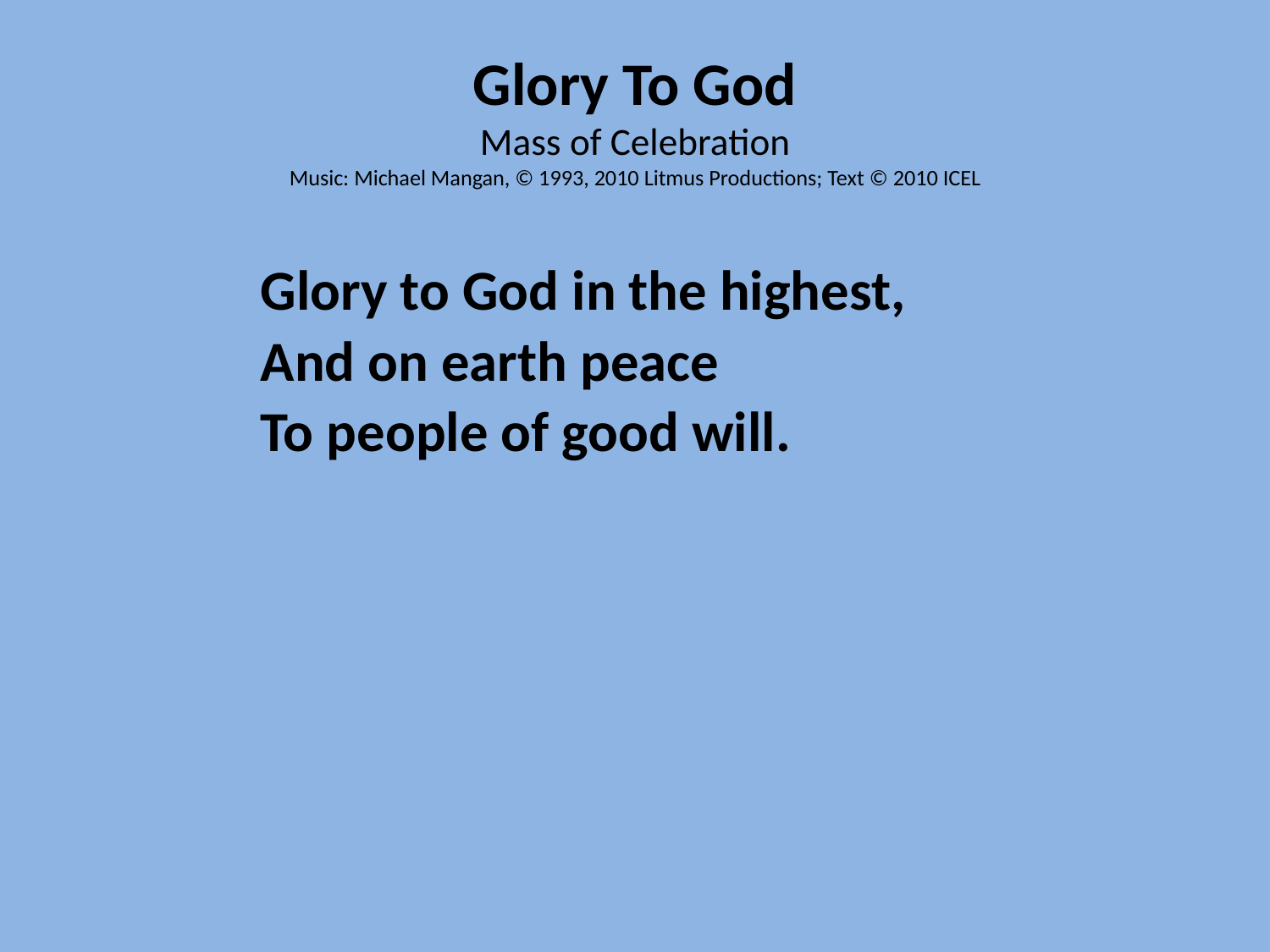

# Glory To God Mass of Celebration Music: Michael Mangan, © 1993, 2010 Litmus Productions; Text © 2010 ICEL
Glory to God in the highest,
And on earth peace
To people of good will.